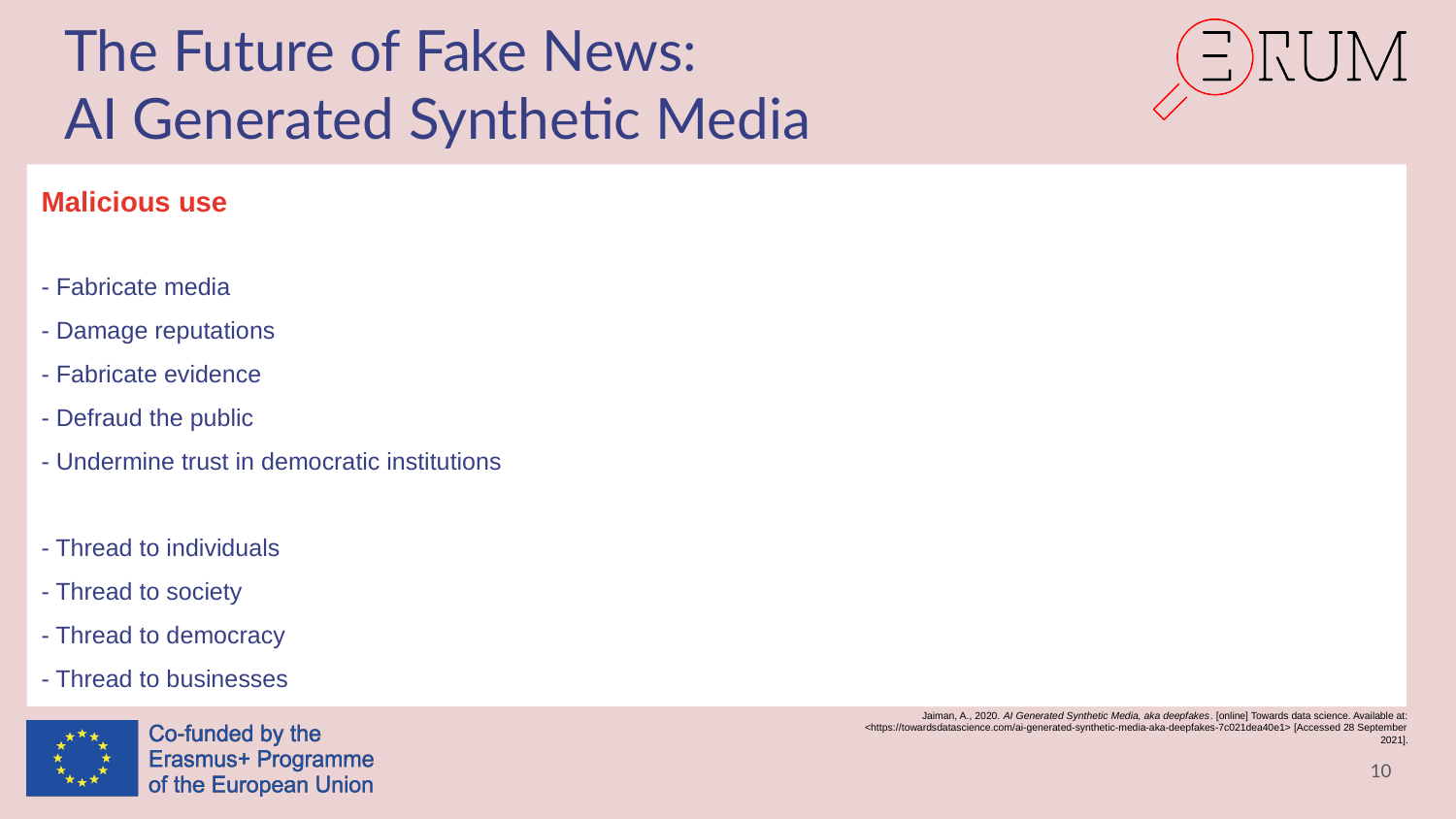

# The Future of Fake News:
AI Generated Synthetic Media
Malicious use

- Fabricate media
- Damage reputations
- Fabricate evidence
- Defraud the public
- Undermine trust in democratic institutions

- Thread to individuals
- Thread to society
- Thread to democracy
- Thread to businesses

Jaiman, A., 2020. AI Generated Synthetic Media, aka deepfakes. [online] Towards data science. Available at: <https://towardsdatascience.com/ai-generated-synthetic-media-aka-deepfakes-7c021dea40e1> [Accessed 28 September 2021].
10